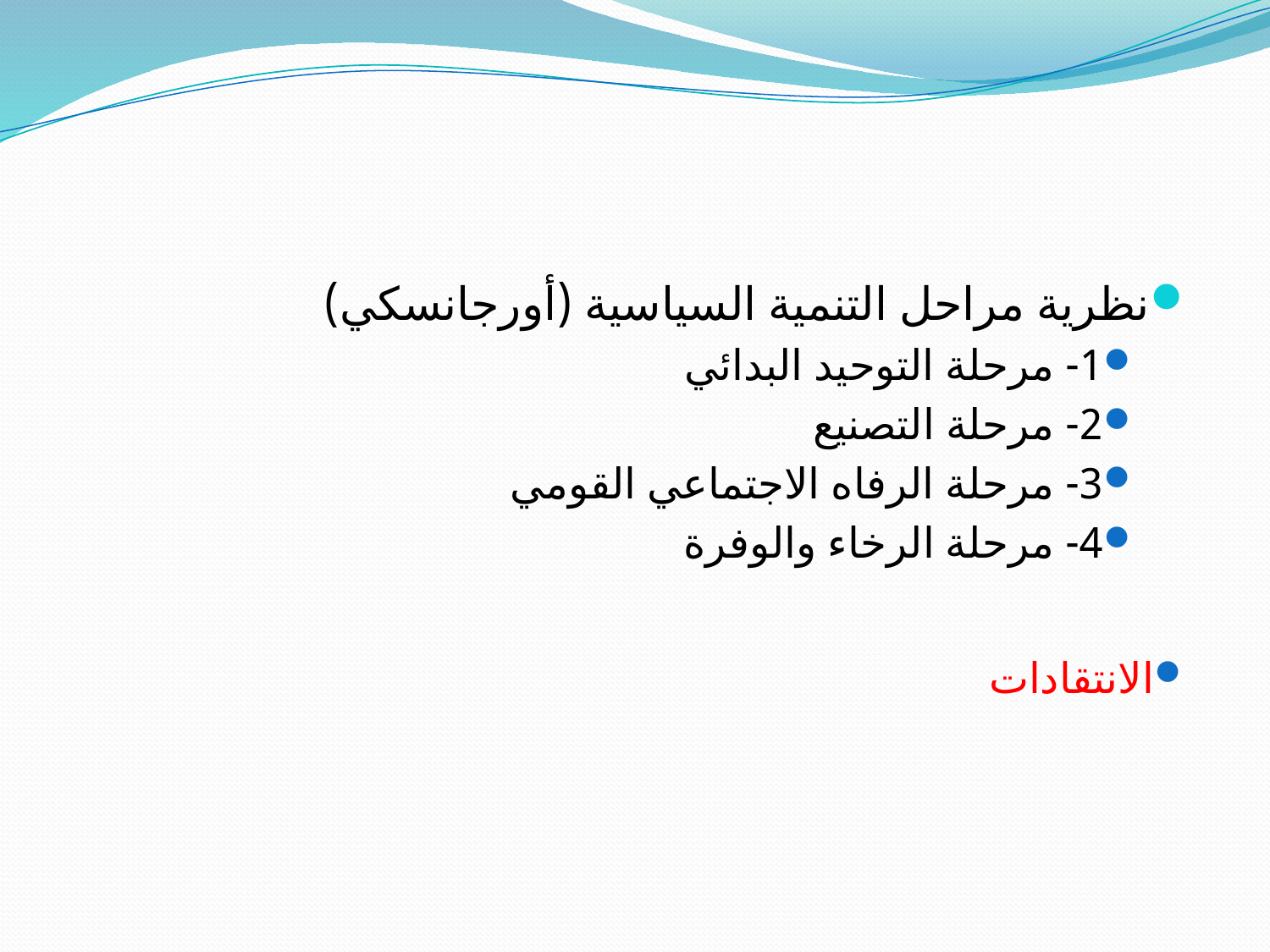

#
نظرية مراحل التنمية السياسية (أورجانسكي)
1- مرحلة التوحيد البدائي
2- مرحلة التصنيع
3- مرحلة الرفاه الاجتماعي القومي
4- مرحلة الرخاء والوفرة

الانتقادات